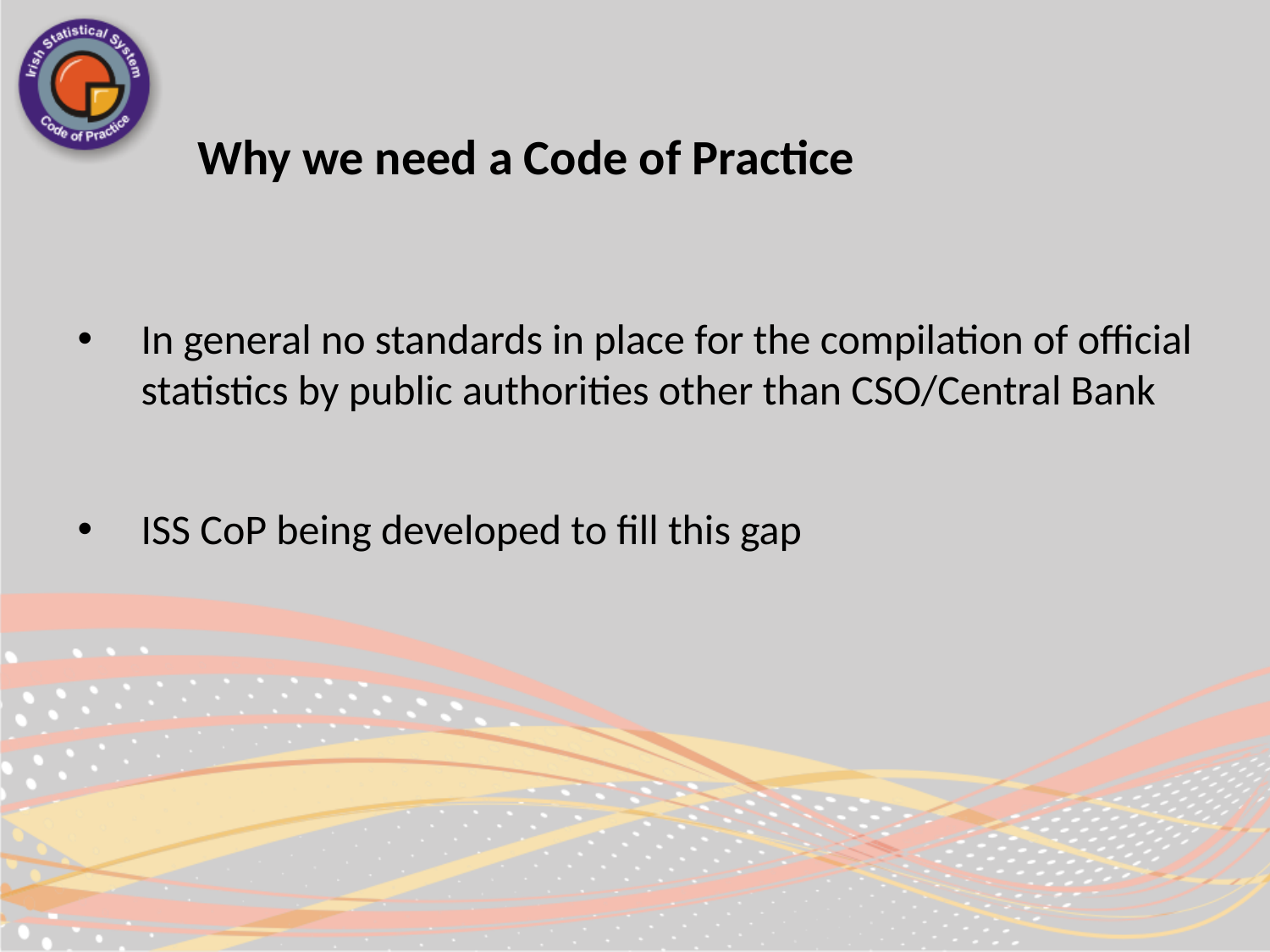

# Why we need a Code of Practice

In general no standards in place for the compilation of official statistics by public authorities other than CSO/Central Bank

ISS CoP being developed to fill this gap